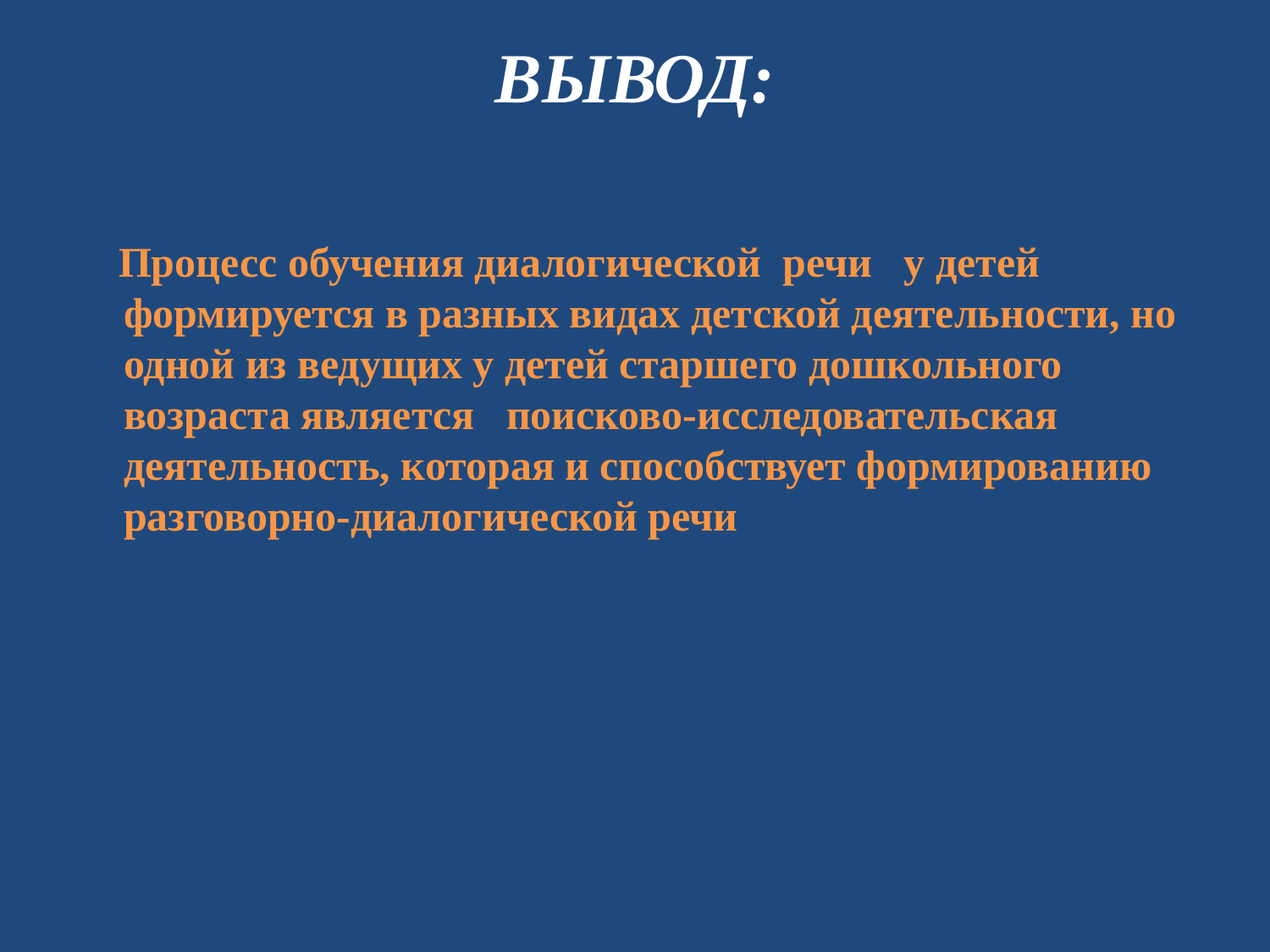

# ВЫВОД:
    Процесс обучения диалогической  речи   у детей формируется в разных видах детской деятельности, но одной из ведущих у детей старшего дошкольного возраста является   поисково-исследовательская деятельность, которая и способствует формированию разговорно-диалогической речи